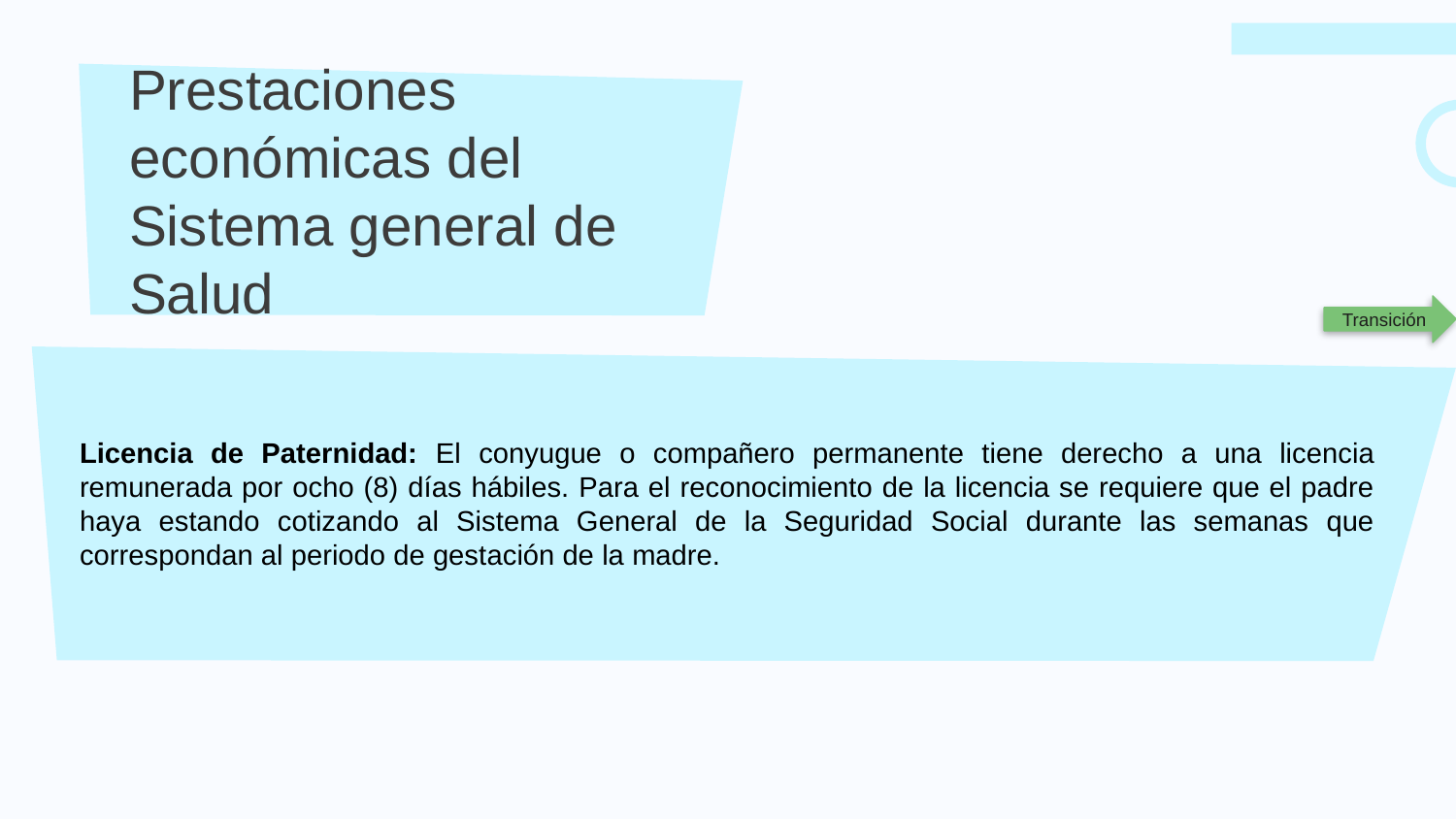

# Prestaciones económicas del Sistema general de Salud
Transición

Licencia de Paternidad: El conyugue o compañero permanente tiene derecho a una licencia remunerada por ocho (8) días hábiles. Para el reconocimiento de la licencia se requiere que el padre haya estando cotizando al Sistema General de la Seguridad Social durante las semanas que correspondan al periodo de gestación de la madre.